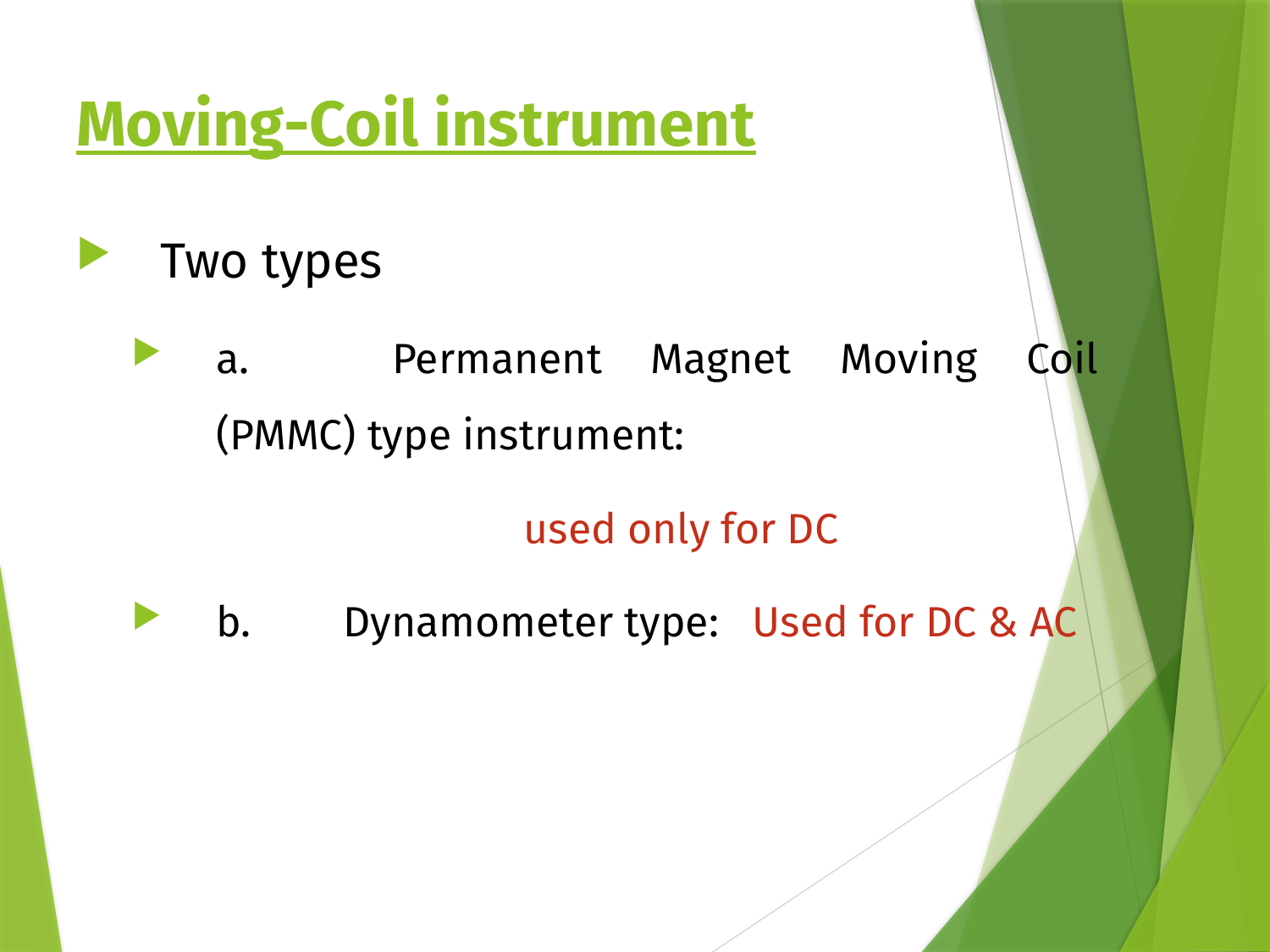

# Moving-Coil instrument
Two types
a.	 Permanent Magnet Moving Coil (PMMC) type instrument:
			 used only for DC
b.	Dynamometer type:   Used for DC & AC